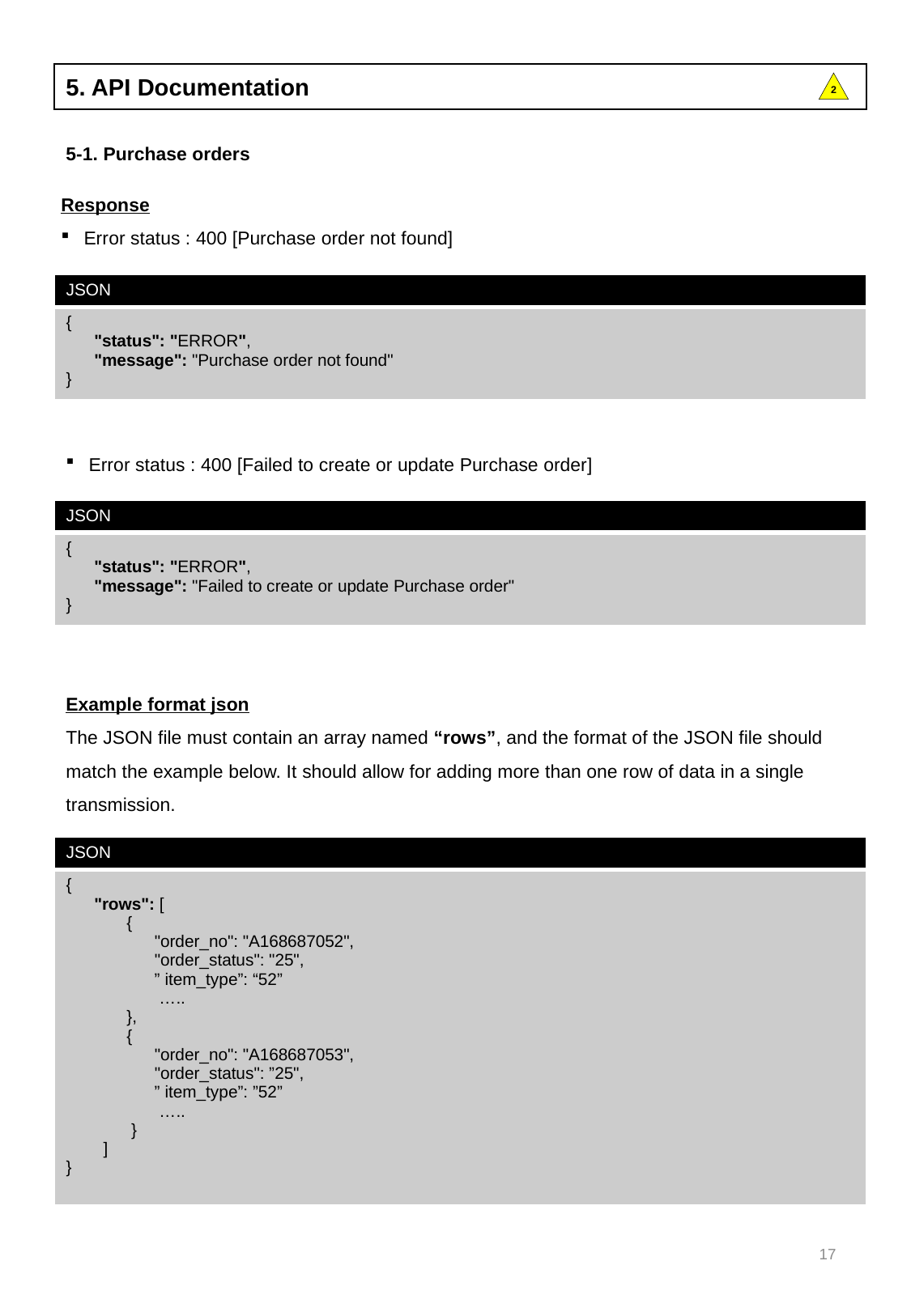

5. API Documentation
2
5-1. Purchase orders
Response
Error status : 400 [Purchase order not found]
| JSON |
| --- |
| { "status": "ERROR", "message": "Purchase order not found" } |
Error status : 400 [Failed to create or update Purchase order]

| JSON |
| --- |
| { "status": "ERROR", "message": "Failed to create or update Purchase order" } |
Example format json
The JSON file must contain an array named “rows”, and the format of the JSON file should match the example below. It should allow for adding more than one row of data in a single transmission.
| JSON |
| --- |
| { "rows": [ { "order\_no": "A168687052", "order\_status": "25", ” item\_type”: “52” ….. }, { "order\_no": "A168687053", "order\_status": ”25", ” item\_type”: ”52” ….. } ] } |
17